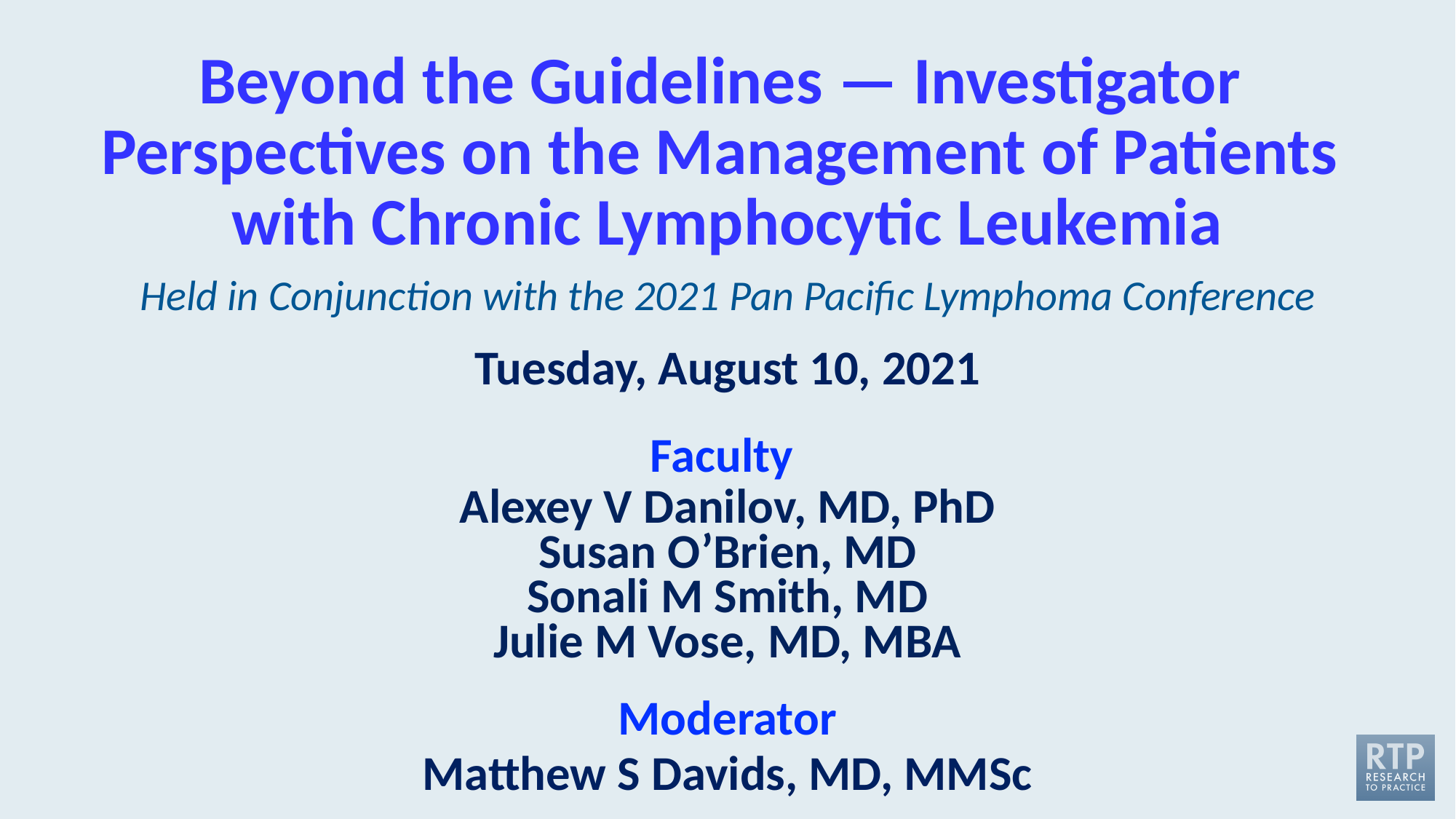

# Beyond the Guidelines — Investigator Perspectives on the Management of Patients with Chronic Lymphocytic Leukemia Held in Conjunction with the 2021 Pan Pacific Lymphoma Conference Tuesday, August 10, 2021
Faculty
Alexey V Danilov, MD, PhD
Susan O’Brien, MD
Sonali M Smith, MD
Julie M Vose, MD, MBA
Moderator
Matthew S Davids, MD, MMSc